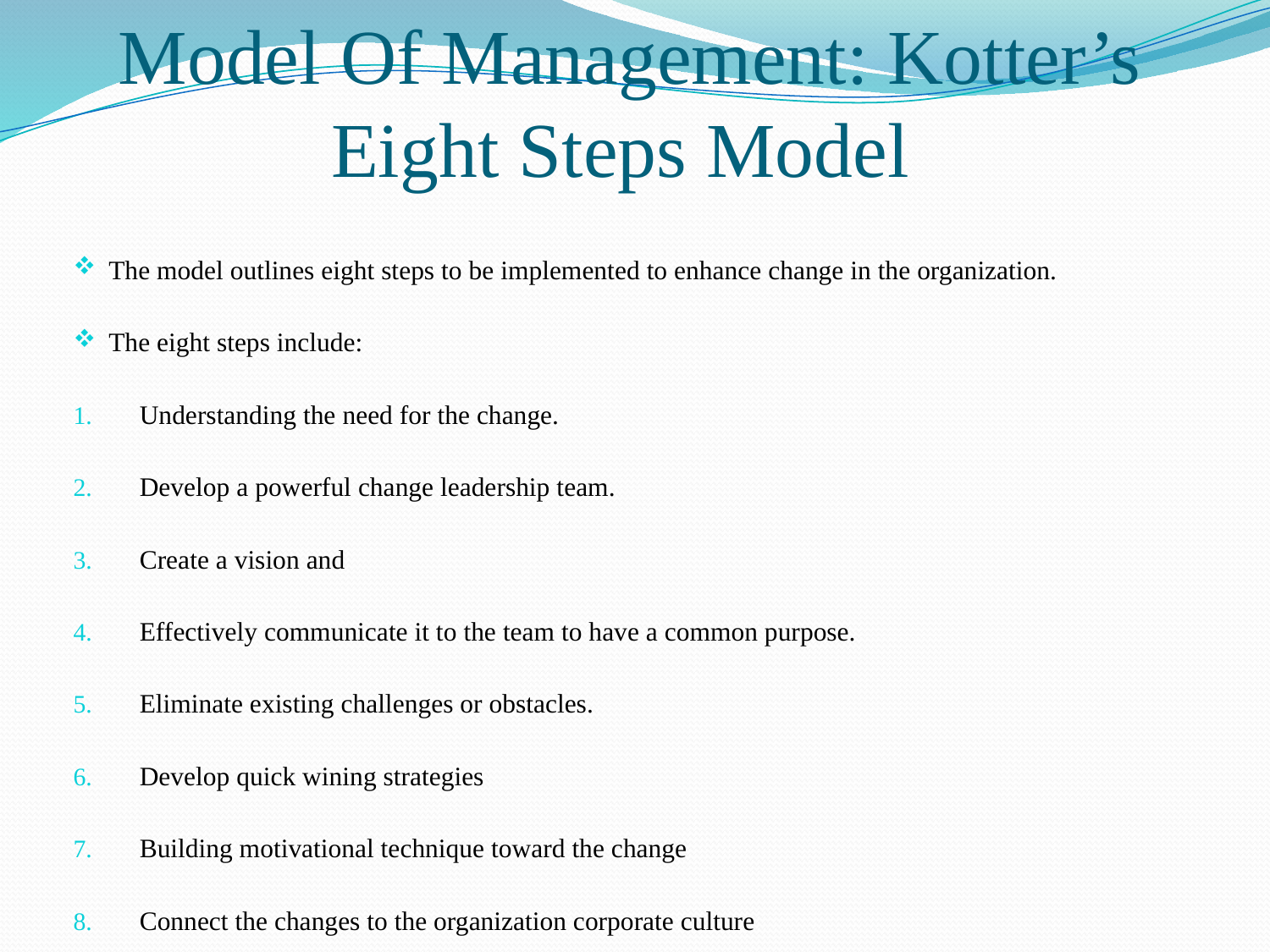

# Model Of Management: Kotter’s Eight Steps Model
The model outlines eight steps to be implemented to enhance change in the organization.
The eight steps include:
Understanding the need for the change.
Develop a powerful change leadership team.
Create a vision and
Effectively communicate it to the team to have a common purpose.
Eliminate existing challenges or obstacles.
Develop quick wining strategies
Building motivational technique toward the change
Connect the changes to the organization corporate culture